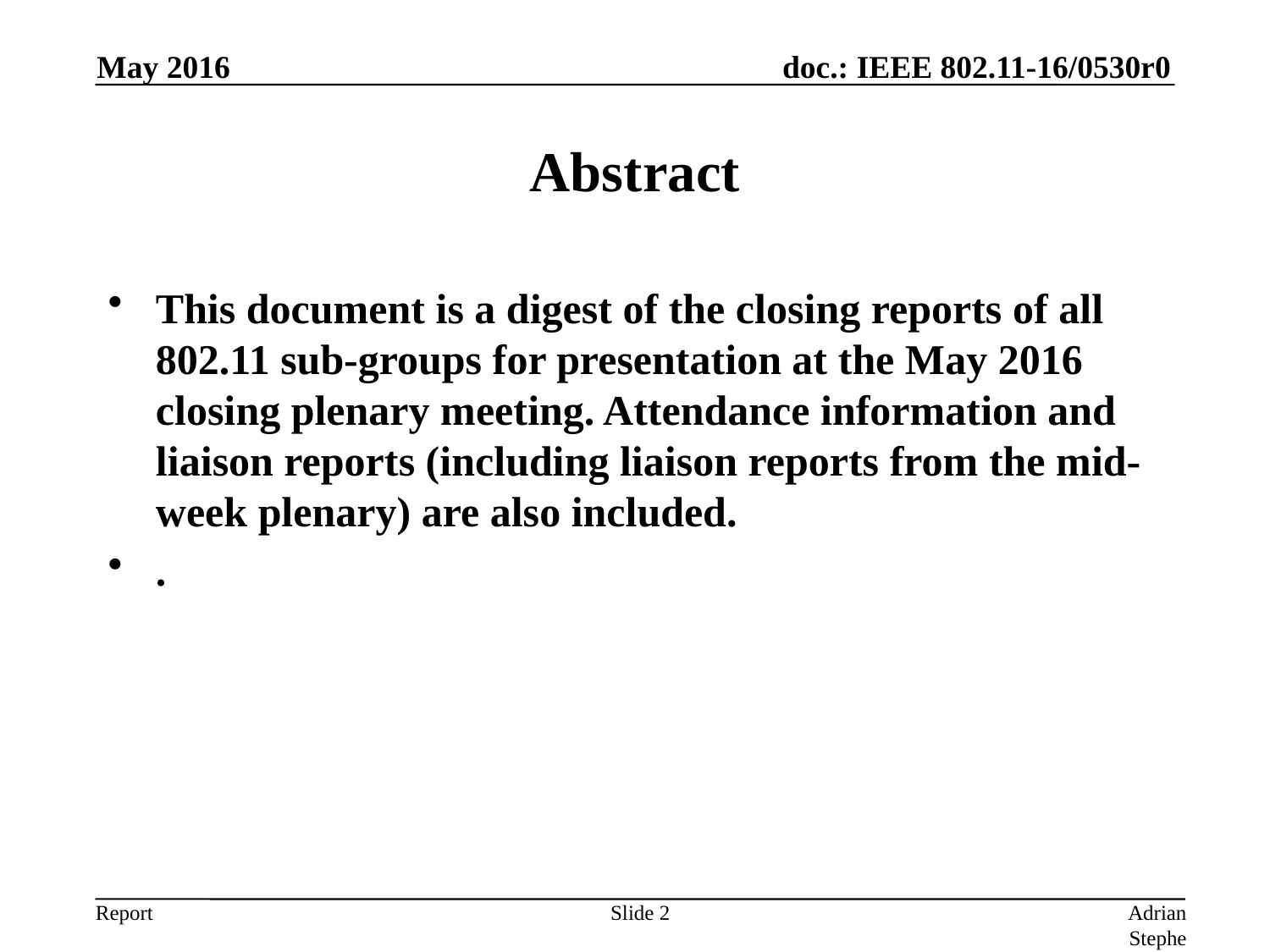

May 2016
# Abstract
This document is a digest of the closing reports of all 802.11 sub-groups for presentation at the May 2016 closing plenary meeting. Attendance information and liaison reports (including liaison reports from the mid-week plenary) are also included.
.
Slide 2
Adrian Stephens, Intel Corporation